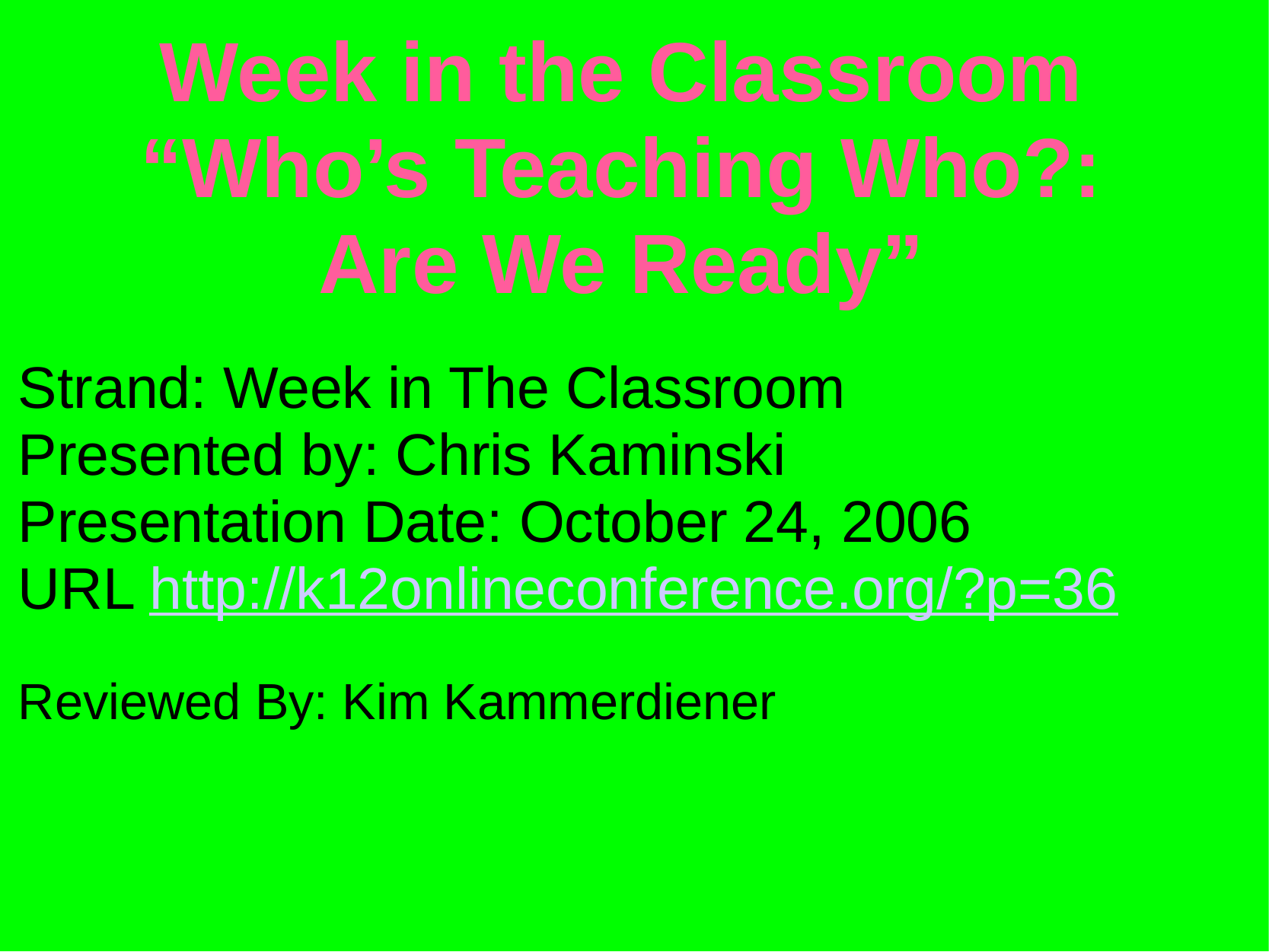

# Week in the Classroom “Who’s Teaching Who?: Are We Ready”
Strand: Week in The Classroom
Presented by: Chris Kaminski
Presentation Date: October 24, 2006
URL http://k12onlineconference.org/?p=36

Reviewed By: Kim Kammerdiener